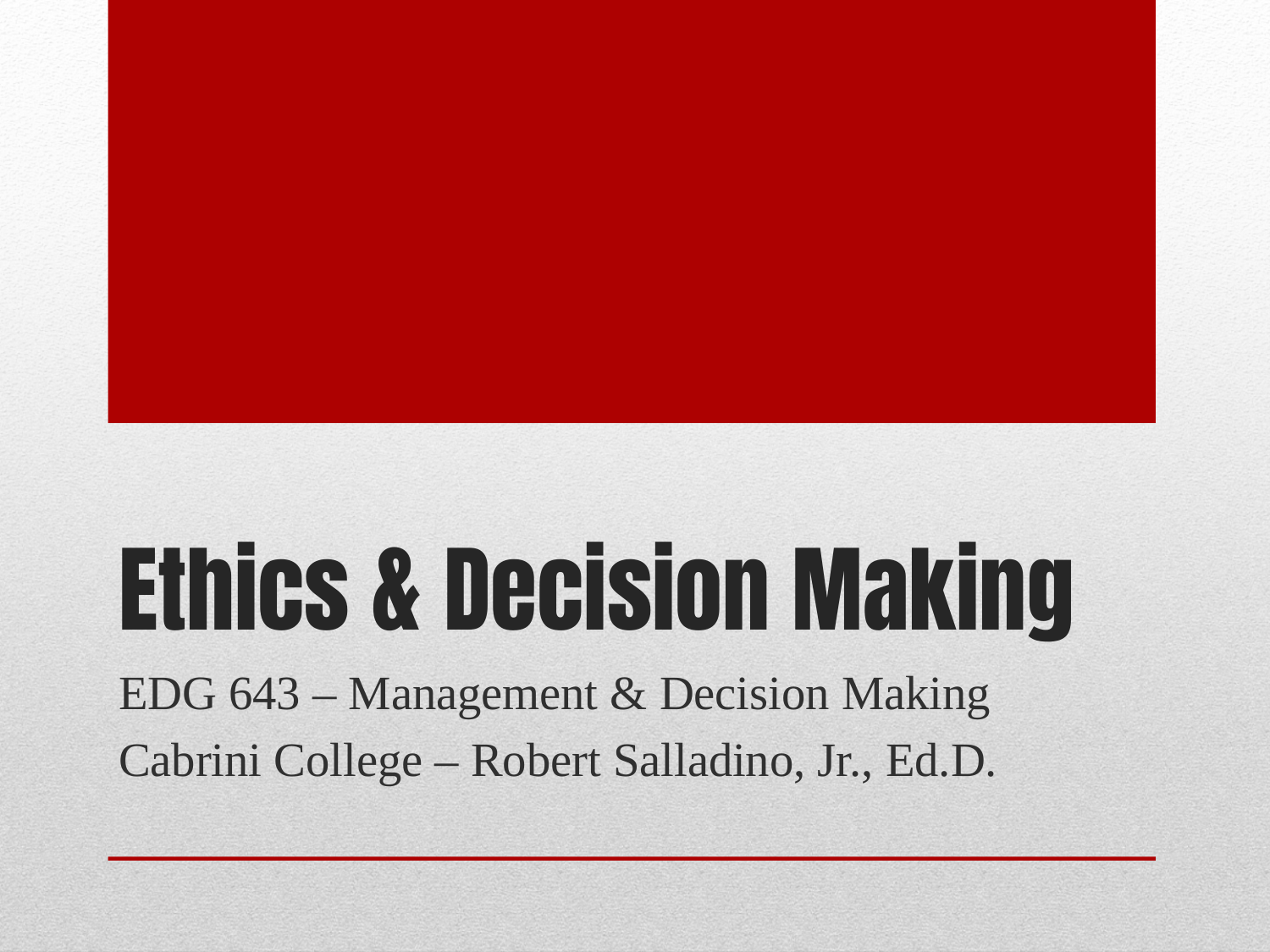

# Ethics & Decision Making
EDG 643 – Management & Decision Making
Cabrini College – Robert Salladino, Jr., Ed.D.